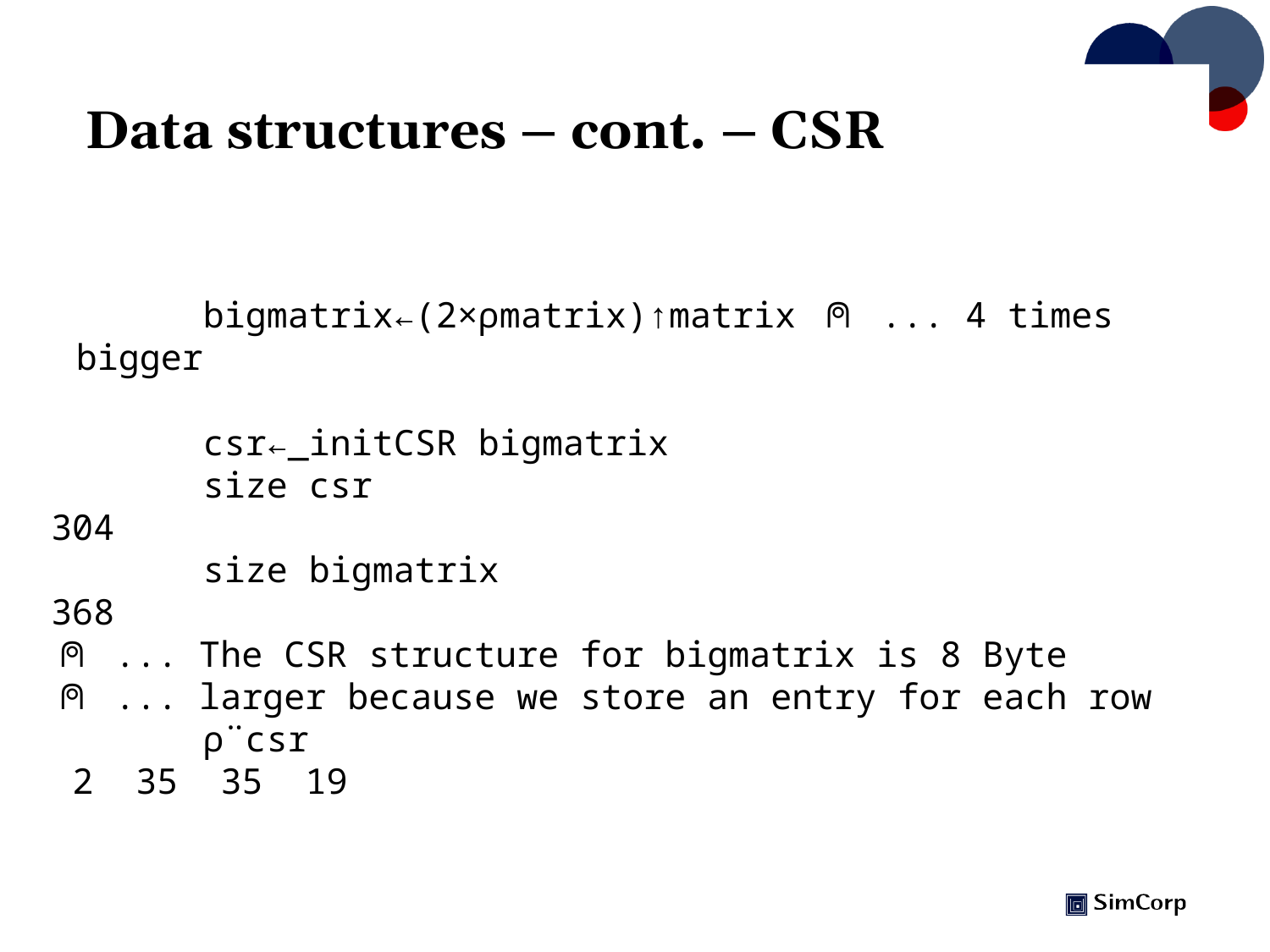

# Data structures – cont. – CSR

		bigmatrix←(2×⍴matrix)↑matrix ⍝ ... 4 times bigger

		csr←_initCSR bigmatrix
		size csr
304
		size bigmatrix
368
⍝ ... The CSR structure for bigmatrix is 8 Byte
⍝ ... larger because we store an entry for each row
 		⍴¨csr
 2  35  35  19